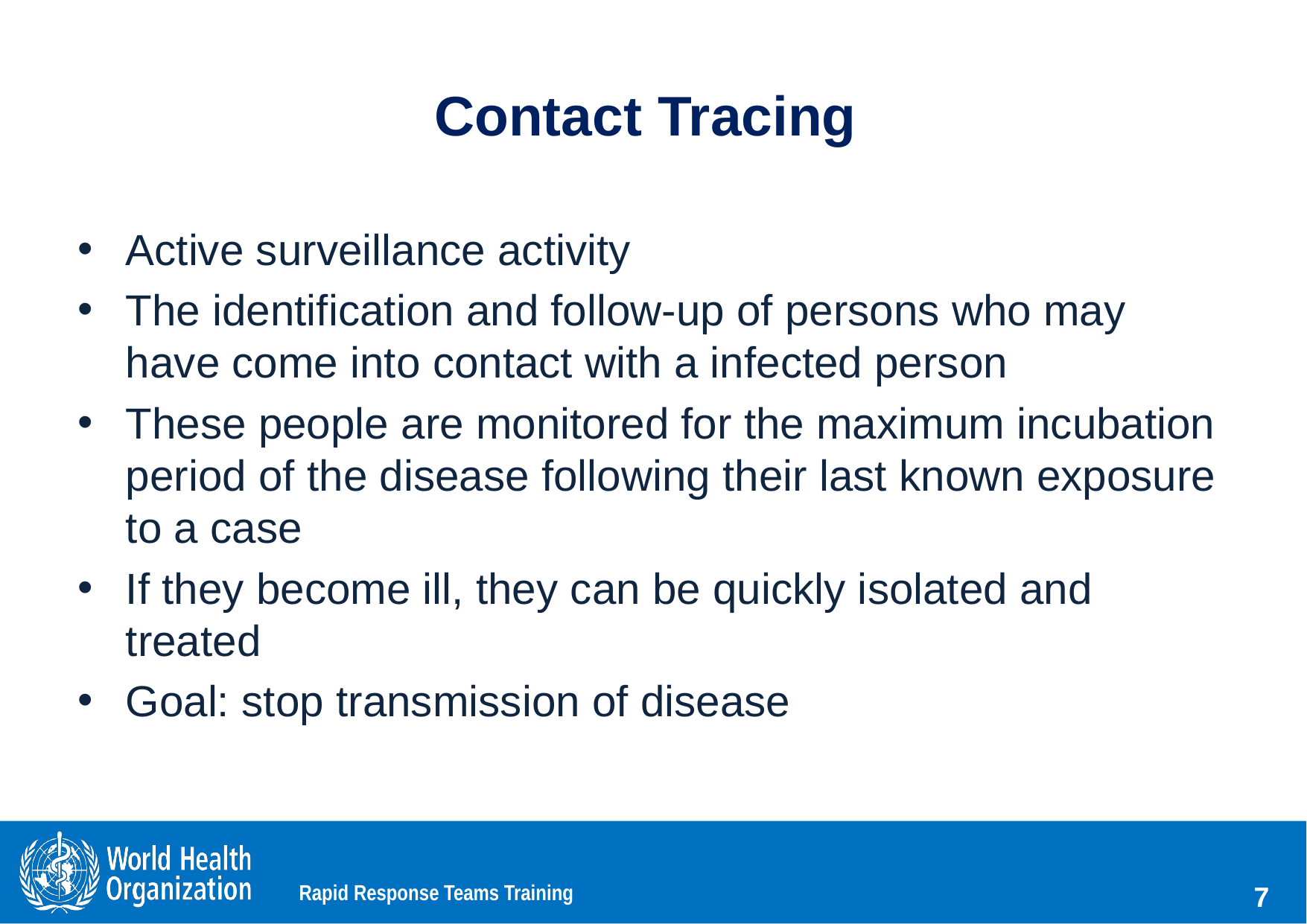

# Contact Tracing
Active surveillance activity
The identification and follow-up of persons who may have come into contact with a infected person
These people are monitored for the maximum incubation period of the disease following their last known exposure to a case
If they become ill, they can be quickly isolated and treated
Goal: stop transmission of disease